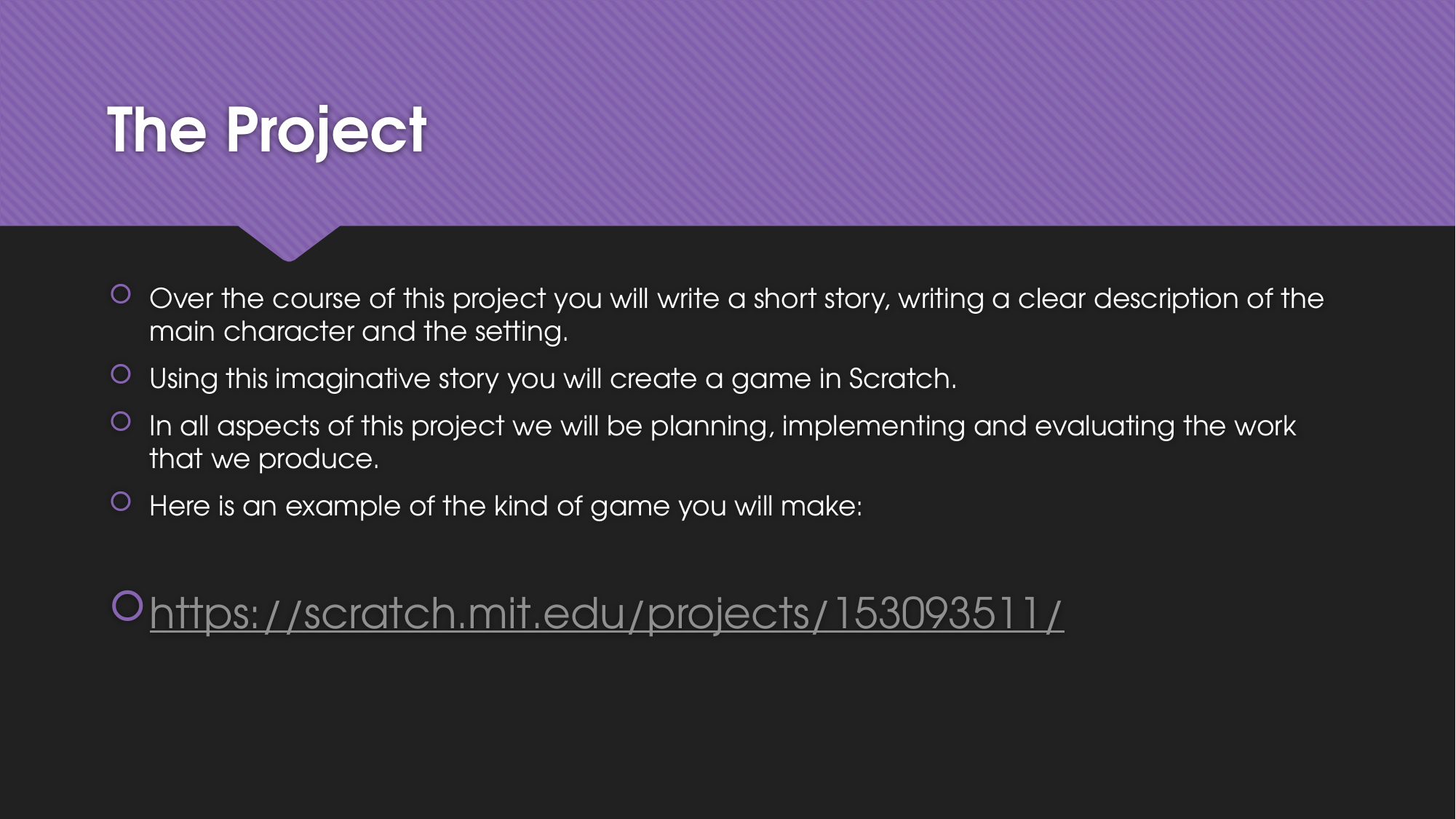

# The Project
Over the course of this project you will write a short story, writing a clear description of the main character and the setting.
Using this imaginative story you will create a game in Scratch.
In all aspects of this project we will be planning, implementing and evaluating the work that we produce.
Here is an example of the kind of game you will make:

https://scratch.mit.edu/projects/153093511/